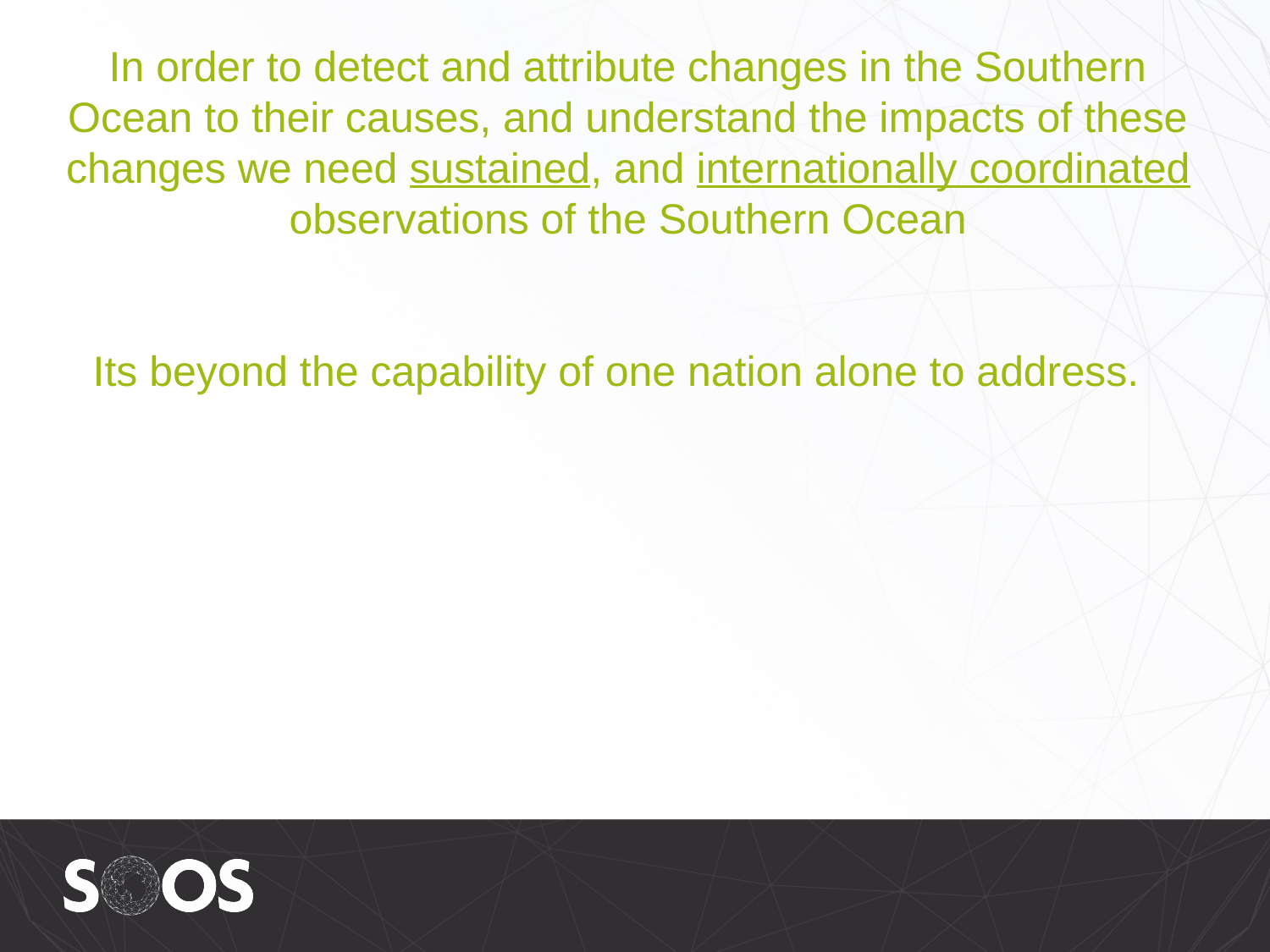

In order to detect and attribute changes in the Southern Ocean to their causes, and understand the impacts of these changes we need sustained, and internationally coordinated observations of the Southern Ocean

Its beyond the capability of one nation alone to address.